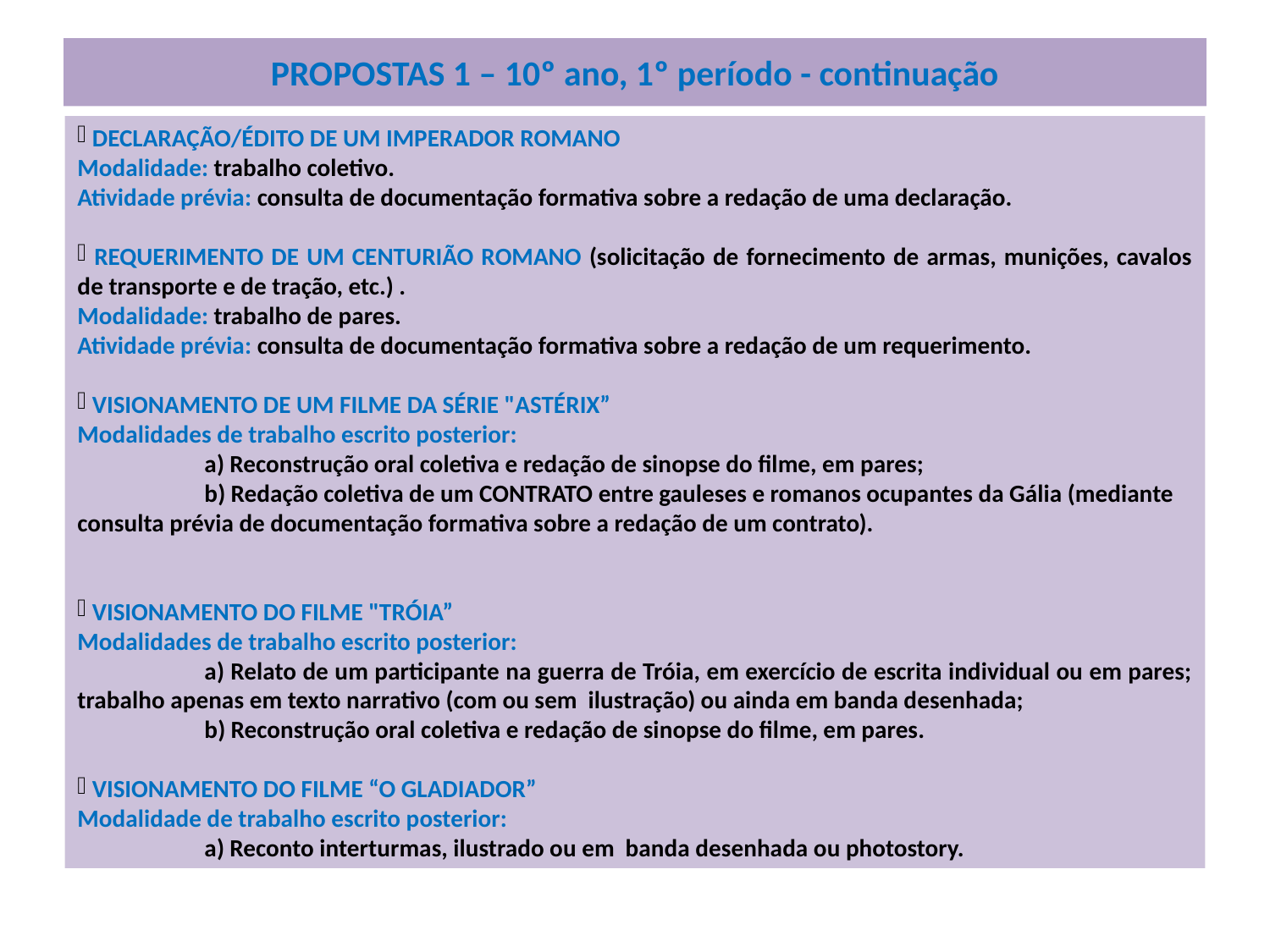

# PROPOSTAS 1 – 10º ano, 1º período - continuação
 DECLARAÇÃO/ÉDITO DE UM IMPERADOR ROMANO
Modalidade: trabalho coletivo.
Atividade prévia: consulta de documentação formativa sobre a redação de uma declaração.

 REQUERIMENTO DE UM CENTURIÃO ROMANO (solicitação de fornecimento de armas, munições, cavalos de transporte e de tração, etc.) .
Modalidade: trabalho de pares.
Atividade prévia: consulta de documentação formativa sobre a redação de um requerimento.

 VISIONAMENTO DE UM FILME DA SÉRIE "ASTÉRIX”
Modalidades de trabalho escrito posterior:
	a) Reconstrução oral coletiva e redação de sinopse do filme, em pares;
	b) Redação coletiva de um CONTRATO entre gauleses e romanos ocupantes da Gália (mediante consulta prévia de documentação formativa sobre a redação de um contrato).

 VISIONAMENTO DO FILME "TRÓIA”
Modalidades de trabalho escrito posterior:
	a) Relato de um participante na guerra de Tróia, em exercício de escrita individual ou em pares; trabalho apenas em texto narrativo (com ou sem  ilustração) ou ainda em banda desenhada;
	b) Reconstrução oral coletiva e redação de sinopse do filme, em pares.

 VISIONAMENTO DO FILME “O GLADIADOR”
Modalidade de trabalho escrito posterior:
	a) Reconto interturmas, ilustrado ou em  banda desenhada ou photostory.